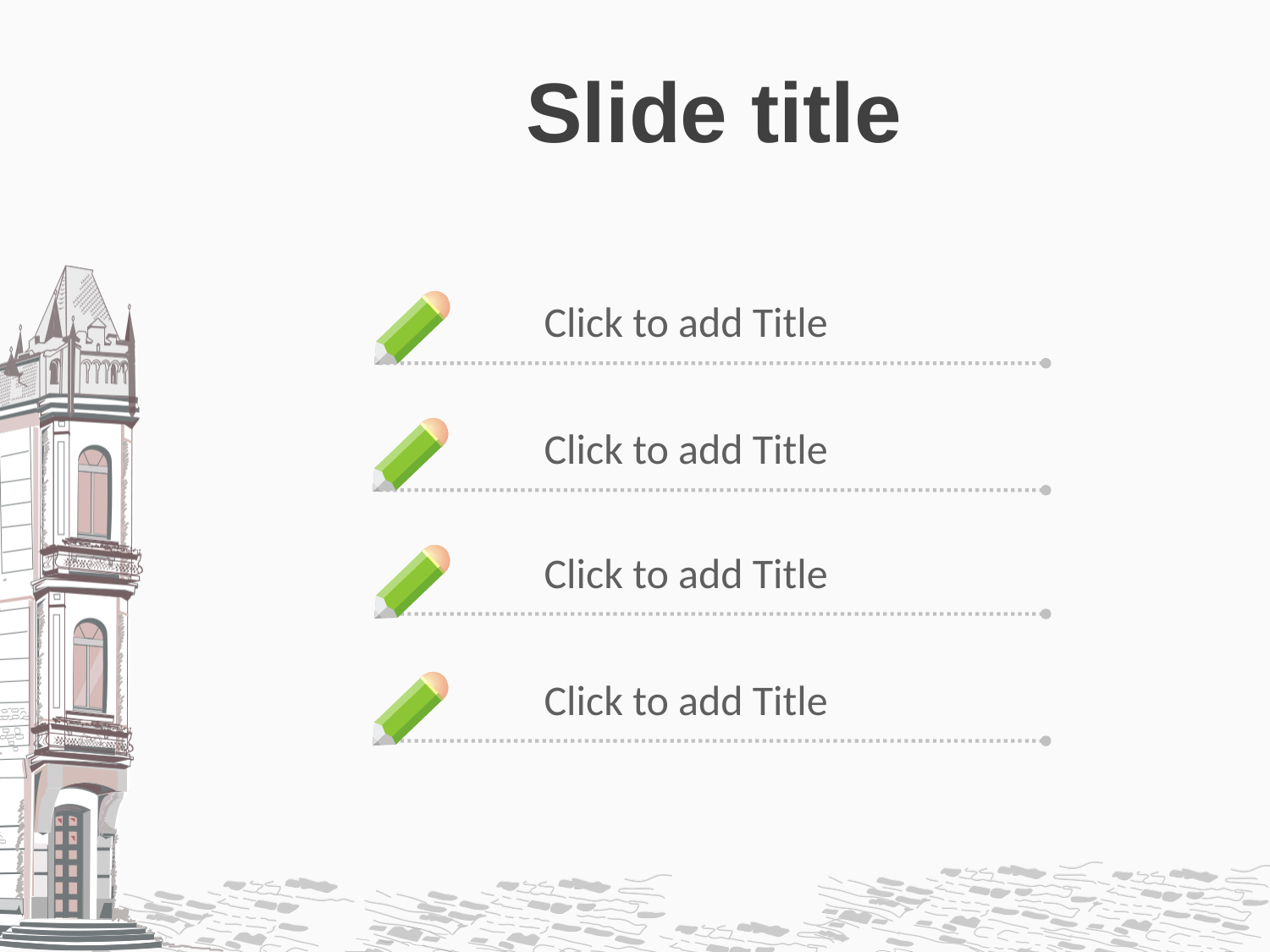

# Slide title
Click to add Title

Click to add Title

Click to add Title

Click to add Title